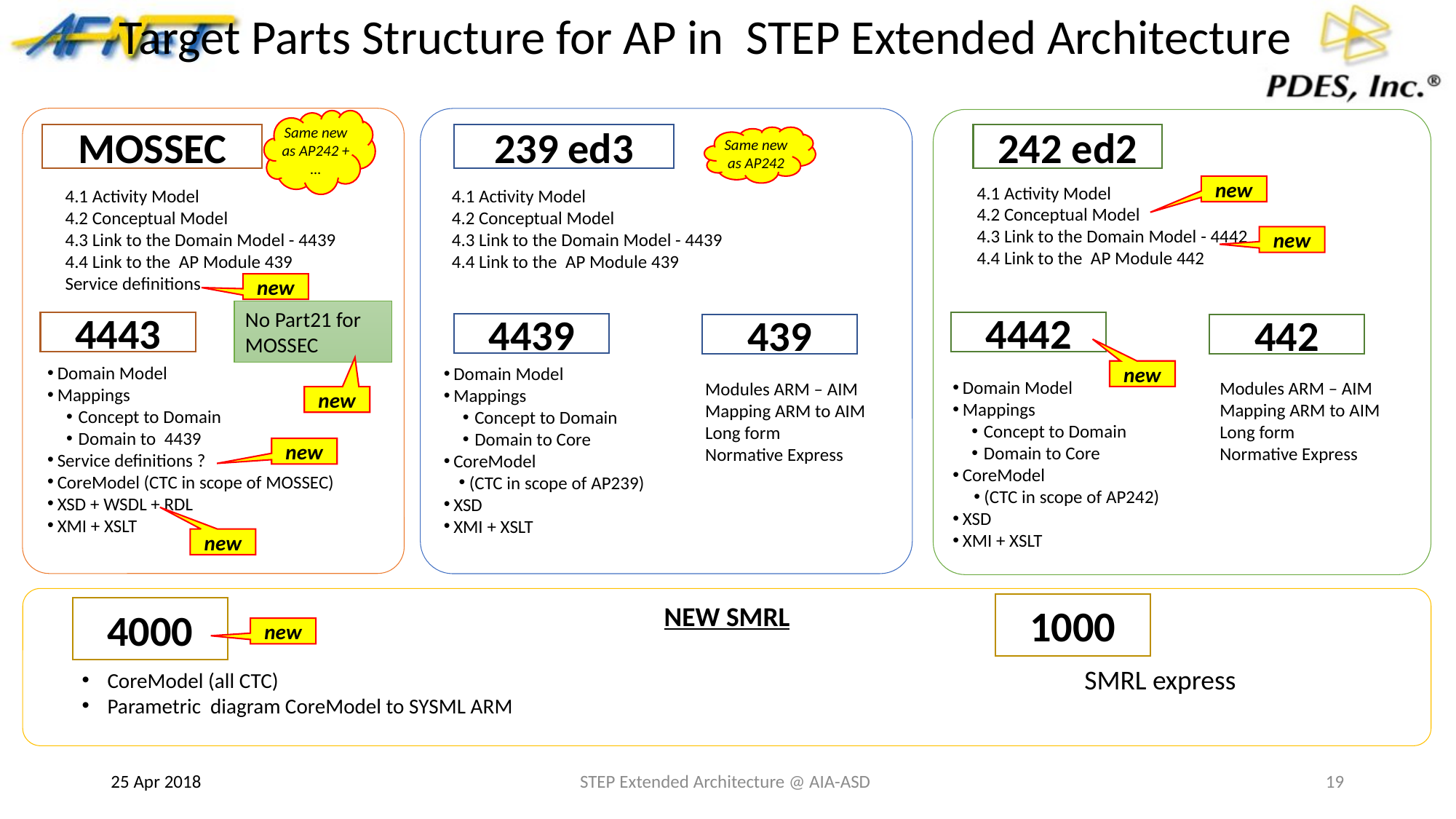

# Target Parts Structure for AP in  STEP Extended Architecture

Same new as AP242 + …
MOSSEC
239 ed3
242 ed2
Same new as AP242
4.1 Activity Model
4.2 Conceptual Model
4.3 Link to the Domain Model - 4442
4.4 Link to the  AP Module 442
new
4.1 Activity Model
4.2 Conceptual Model
4.3 Link to the Domain Model - 4439
4.4 Link to the  AP Module 439
Service definitions

4.1 Activity Model
4.2 Conceptual Model
4.3 Link to the Domain Model - 4439
4.4 Link to the  AP Module 439
new
new
No Part21 for MOSSEC
4443
4442
4439
439
442
Domain Model
Mappings
Concept to Domain
Domain to  4439
Service definitions ?
CoreModel (CTC in scope of MOSSEC)
XSD + WSDL + RDL
XMI + XSLT
Domain Model
Mappings
Concept to Domain
Domain to Core
CoreModel
(CTC in scope of AP239)
XSD
XMI + XSLT

new
Domain Model
Mappings
Concept to Domain
Domain to Core
CoreModel
(CTC in scope of AP242)
XSD
XMI + XSLT
Modules ARM – AIM
Mapping ARM to AIM
Long form
Normative Express
Modules ARM – AIM
Mapping ARM to AIM
Long form
Normative Express
new
new
new
NEW SMRL
1000
4000
new
SMRL express
CoreModel (all CTC)
Parametric  diagram CoreModel to SYSML ARM
25 Apr 2018
STEP Extended Architecture @ AIA-ASD
19